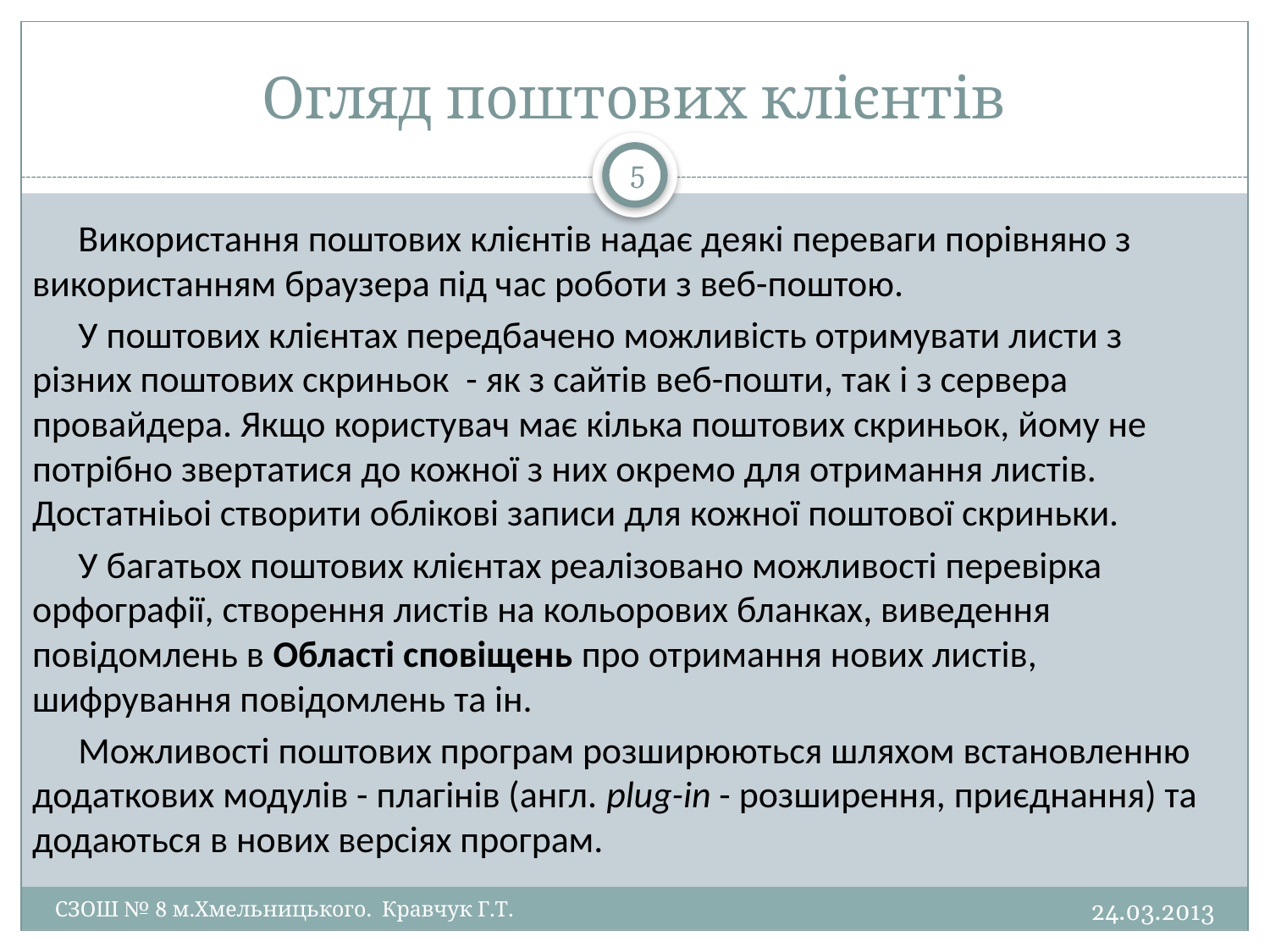

# Огляд поштових клієнтів
5
Використання поштових клієнтів надає деякі переваги порівняно з використанням браузера під час роботи з веб-поштою.
У поштових клієнтах передбачено можливість отримувати листи з різних поштових скриньок  - як з сайтів веб-пошти, так і з сервера провайдера. Якщо користувач має кілька поштових скриньок, йому не потрібно звертатися до кожної з них окремо для отримання листів. Достатніьоі створити облікові записи для кожної поштової скриньки.
У багатьох поштових клієнтах реалізовано можливості перевірка орфографії, створення листів на кольорових бланках, виведення повідомлень в Області сповіщень про отримання нових листів, шифрування повідомлень та ін.
Можливості поштових програм розширюються шляхом встановленню додаткових модулів - плагінів (англ. plug-in - розширення, приєднання) та додаються в нових версіях програм.

24.03.2013
СЗОШ № 8 м.Хмельницького.  Кравчук Г.Т.